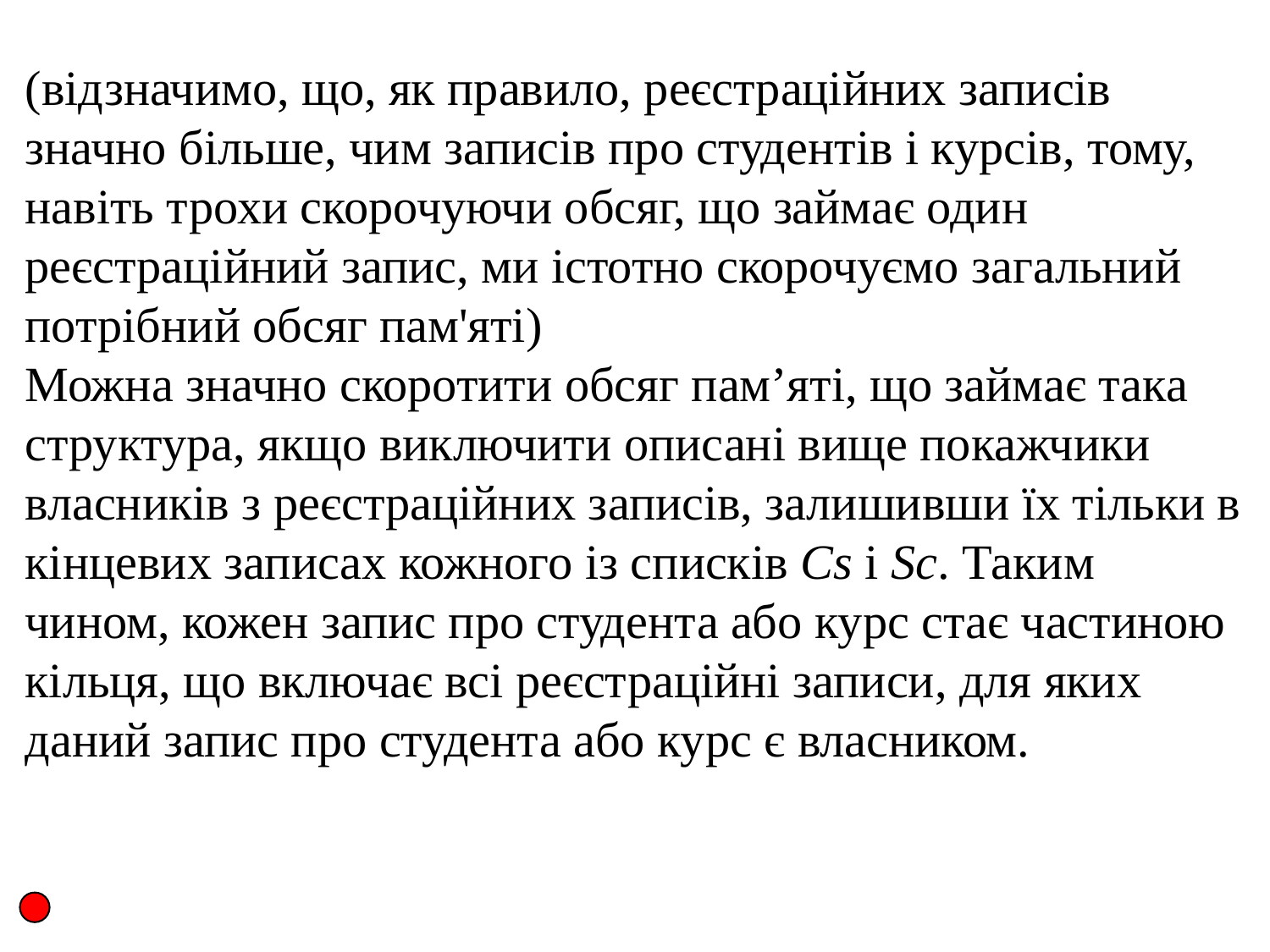

(відзначимо, що, як правило, реєстраційних записів значно більше, чим записів про студентів і курсів, тому, навіть трохи скорочуючи обсяг, що займає один реєстраційний запис, ми істотно скорочуємо загальний потрібний обсяг пам'яті)
Можна значно скоротити обсяг пам’яті, що займає така структура, якщо виключити описані вище покажчики власників з реєстраційних записів, залишивши їх тільки в кінцевих записах кожного із списків Cs і Sc. Таким чином, кожен запис про студента або курс стає частиною кільця, що включає всі реєстраційні записи, для яких даний запис про студента або курс є власником.